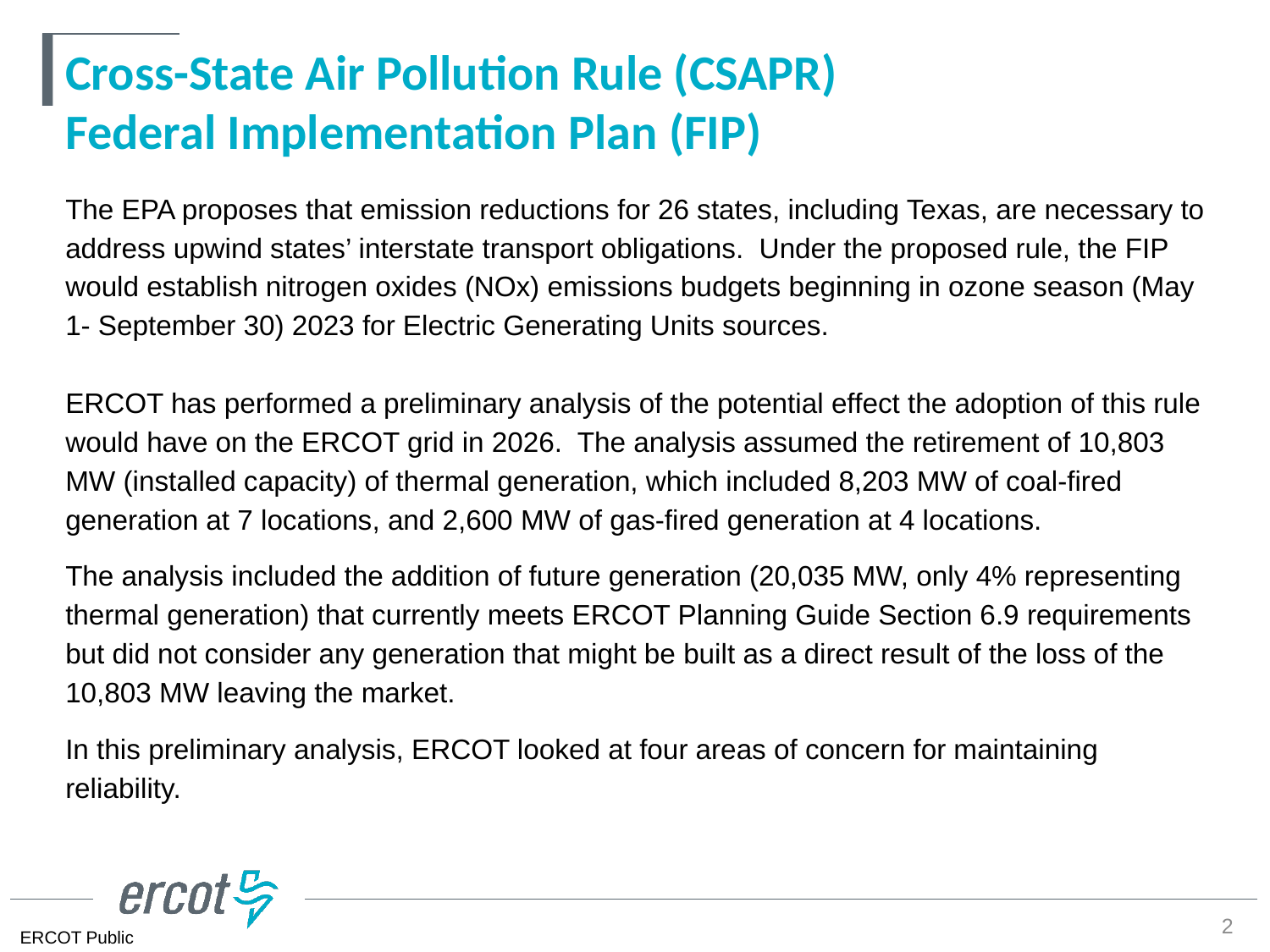

# Cross-State Air Pollution Rule (CSAPR) Federal Implementation Plan (FIP)
The EPA proposes that emission reductions for 26 states, including Texas, are necessary to address upwind states’ interstate transport obligations.  Under the proposed rule, the FIP would establish nitrogen oxides (NOx) emissions budgets beginning in ozone season (May 1- September 30) 2023 for Electric Generating Units sources.
ERCOT has performed a preliminary analysis of the potential effect the adoption of this rule would have on the ERCOT grid in 2026.  The analysis assumed the retirement of 10,803 MW (installed capacity) of thermal generation, which included 8,203 MW of coal-fired generation at 7 locations, and 2,600 MW of gas-fired generation at 4 locations.
The analysis included the addition of future generation (20,035 MW, only 4% representing thermal generation) that currently meets ERCOT Planning Guide Section 6.9 requirements but did not consider any generation that might be built as a direct result of the loss of the 10,803 MW leaving the market.
In this preliminary analysis, ERCOT looked at four areas of concern for maintaining reliability.
2